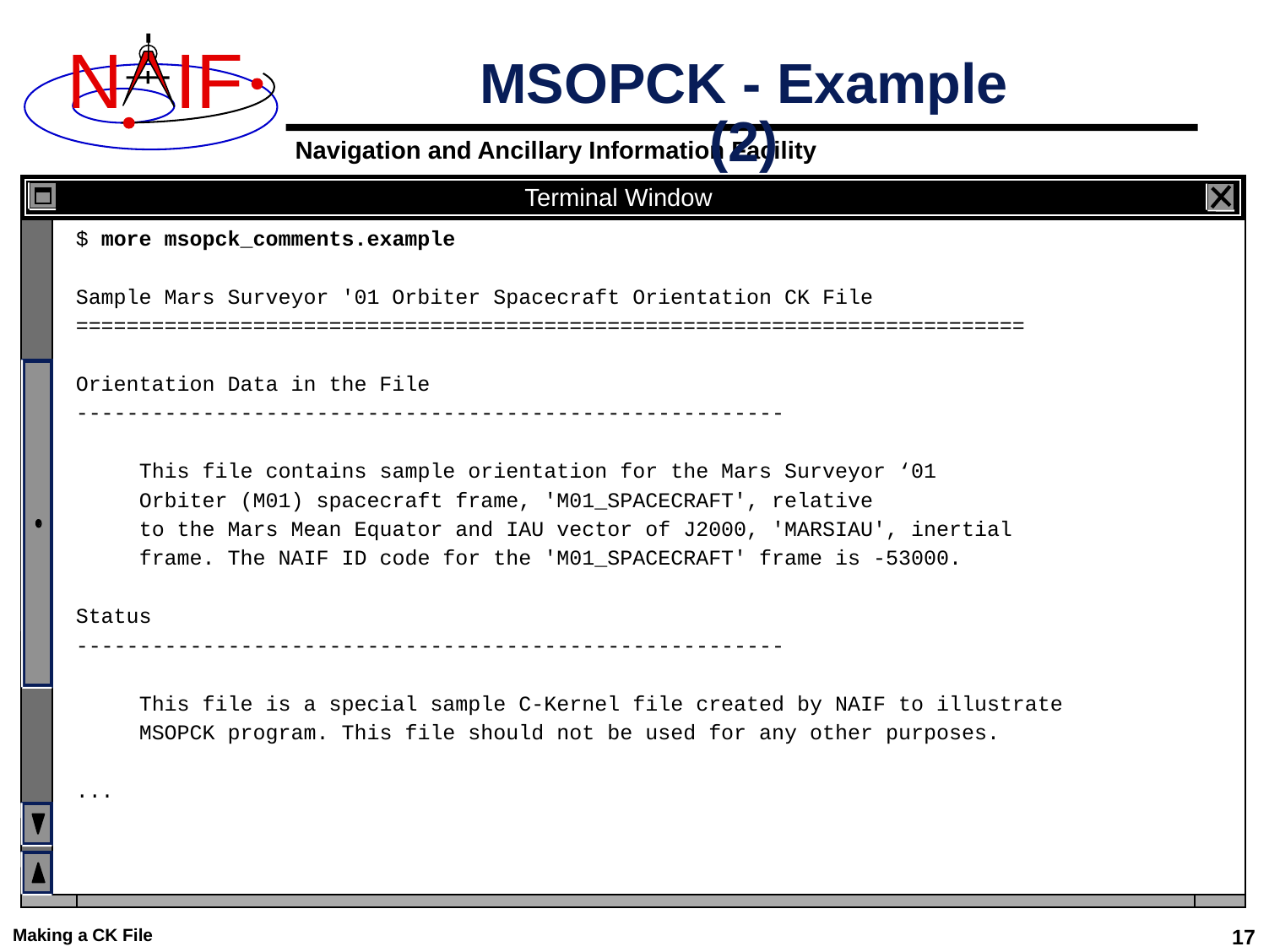

# MSOPCK - Example (2)

Terminal Window

$ more msopck_comments.example

Sample Mars Surveyor '01 Orbiter Spacecraft Orientation CK File
===========================================================================

Orientation Data in the File
--------------------------------------------------------

     This file contains sample orientation for the Mars Surveyor ‘01
     Orbiter (M01) spacecraft frame, 'M01_SPACECRAFT', relative
     to the Mars Mean Equator and IAU vector of J2000, 'MARSIAU', inertial
     frame. The NAIF ID code for the 'M01_SPACECRAFT' frame is -53000.

Status
--------------------------------------------------------

     This file is a special sample C-Kernel file created by NAIF to illustrate
     MSOPCK program. This file should not be used for any other purposes.

...
Making a CK File
17